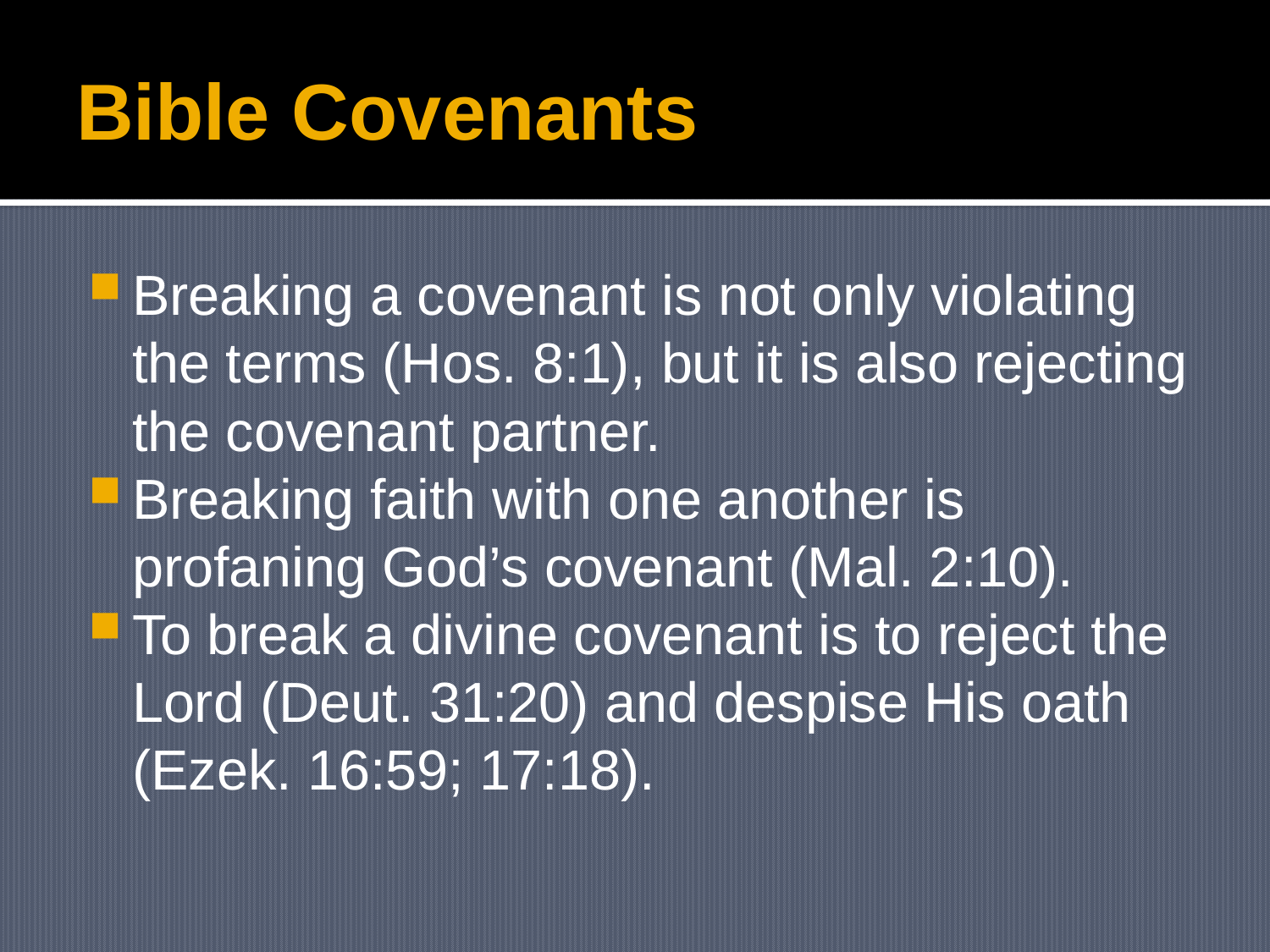

# Bible Covenants
Breaking a covenant is not only violating the terms (Hos. 8:1), but it is also rejecting the covenant partner.
Breaking faith with one another is profaning God’s covenant (Mal. 2:10).
To break a divine covenant is to reject the Lord (Deut. 31:20) and despise His oath (Ezek. 16:59; 17:18).